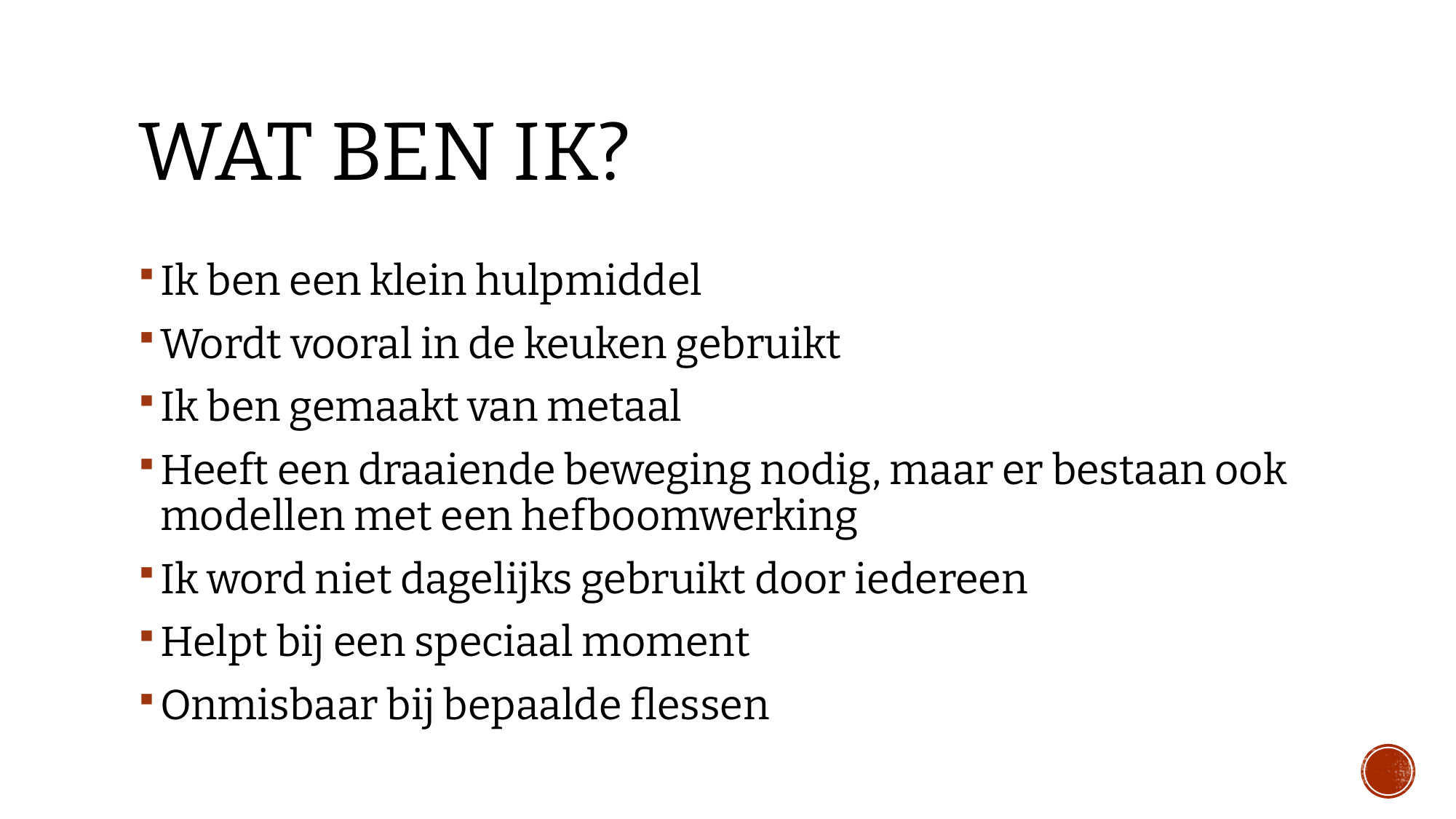

# Wat ben ik?
Ik ben een klein hulpmiddel
Wordt vooral in de keuken gebruikt
Ik ben gemaakt van metaal
Heeft een draaiende beweging nodig, maar er bestaan ook modellen met een hefboomwerking
Ik word niet dagelijks gebruikt door iedereen
Helpt bij een speciaal moment
Onmisbaar bij bepaalde flessen